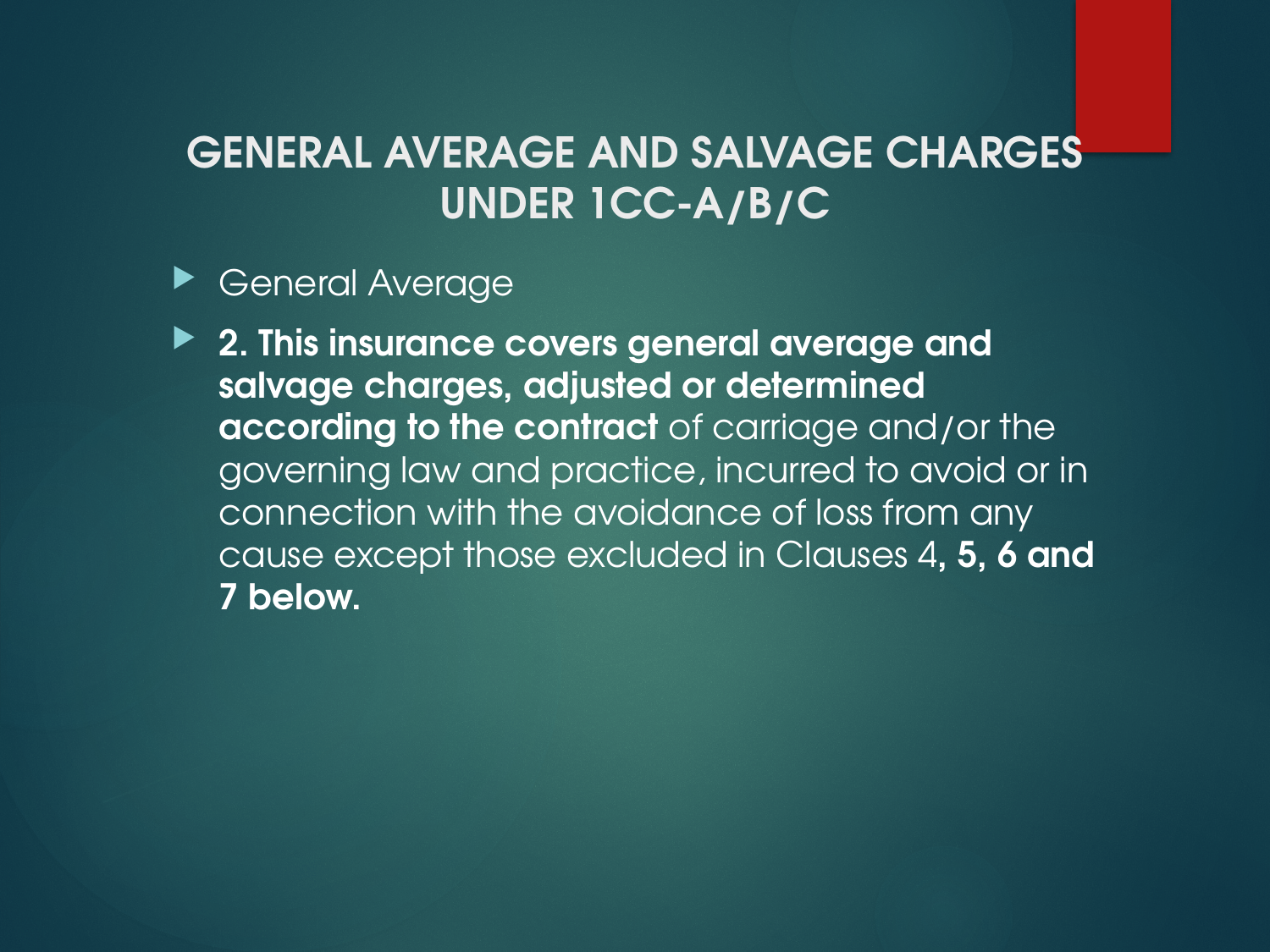

# GENERAL AVERAGE AND SALVAGE CHARGES UNDER 1CC-A/B/C
General Average
2. This insurance covers general average and salvage charges, adjusted or determined according to the contract of carriage and/or the governing law and practice, incurred to avoid or in connection with the avoidance of loss from any cause except those excluded in Clauses 4, 5, 6 and 7 below.